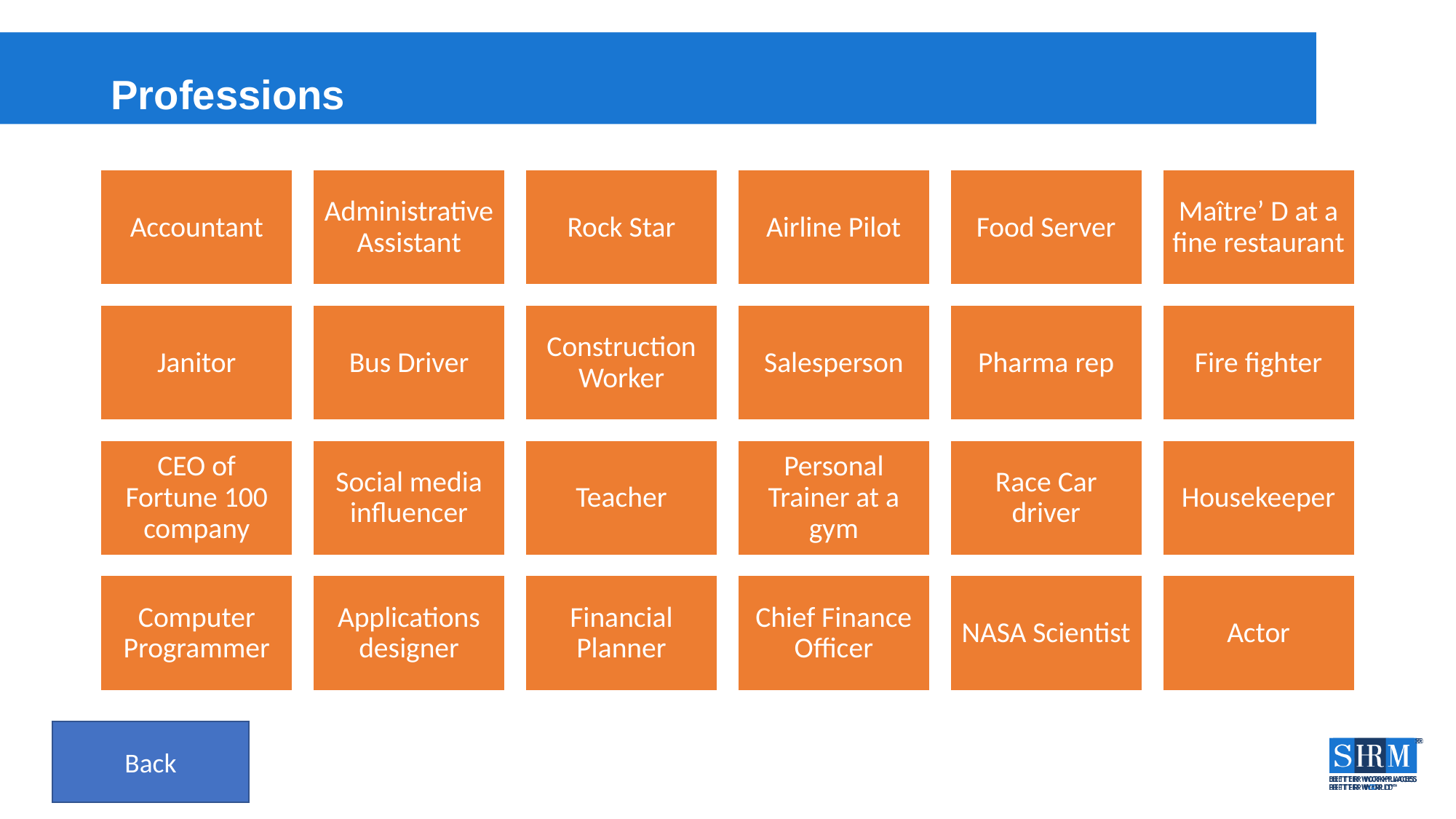

# Professions
Accountant
Administrative Assistant
Rock Star
Airline Pilot
Food Server
Maître’ D at a fine restaurant
Janitor
Bus Driver
Construction Worker
Salesperson
Pharma rep
Fire fighter
CEO of Fortune 100 company
Social media influencer
Teacher
Personal Trainer at a gym
Race Car driver
Housekeeper
Computer Programmer
Applications designer
Financial Planner
Chief Finance Officer
NASA Scientist
Actor
Back